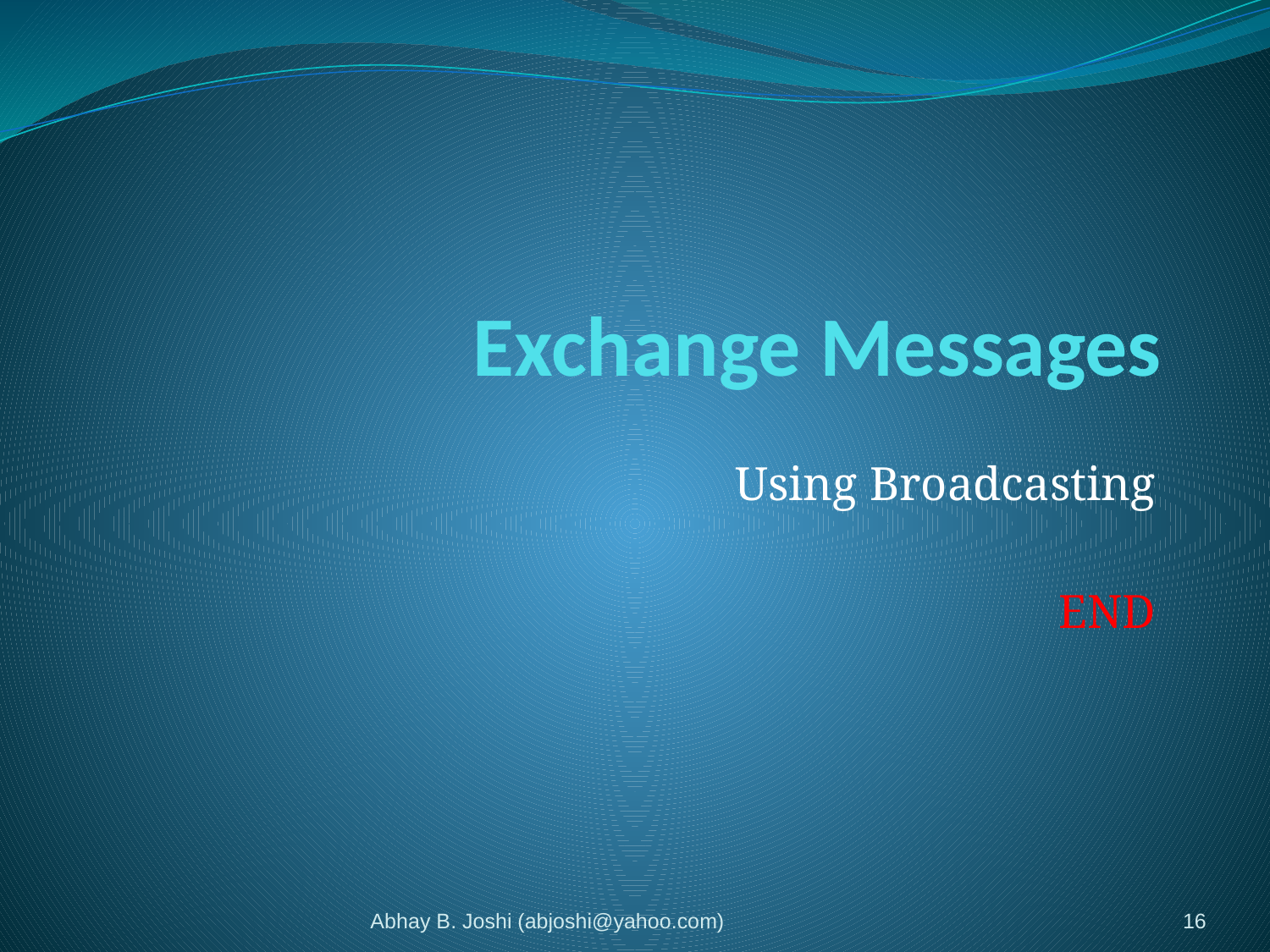

# Exchange Messages
Using Broadcasting

END
Abhay B. Joshi (abjoshi@yahoo.com)
16